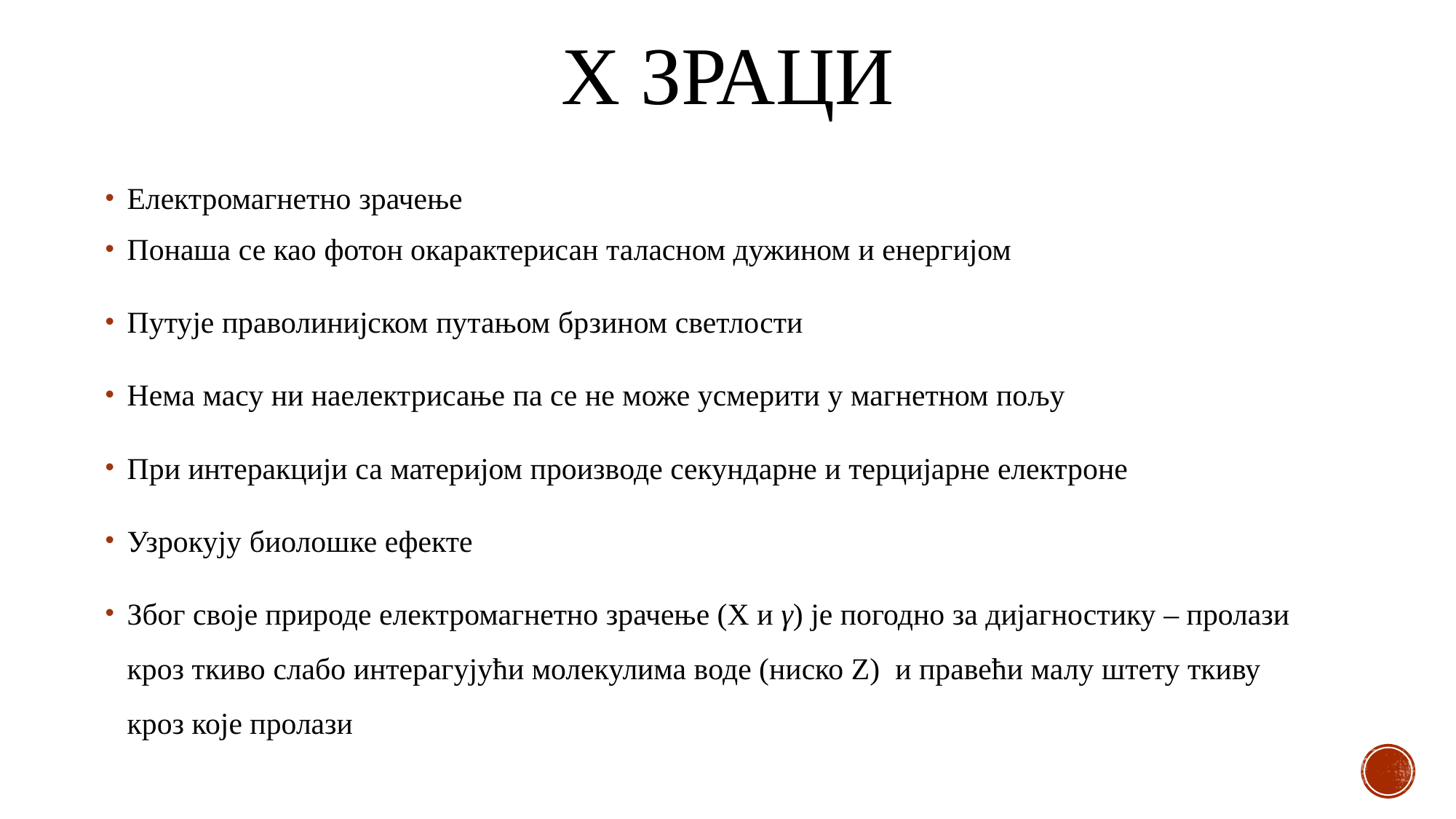

# Х зраци
Електромагнетно зрачење
Понаша се као фотон oкарактерисан таласном дужином и енергијом
Путује праволинијском путањом брзином светлости
Нема масу ни наелектрисање па се не може усмерити у магнетном пољу
При интеракцији са материјом производе секундарне и терцијарне електроне
Узрокују биолошке ефекте
Због своје природе електромагнетно зрачење (X и γ) је погодно за дијагностику – пролази кроз ткиво слабо интерагујући молекулима воде (ниско Z)  и правећи малу штету ткиву кроз које пролази